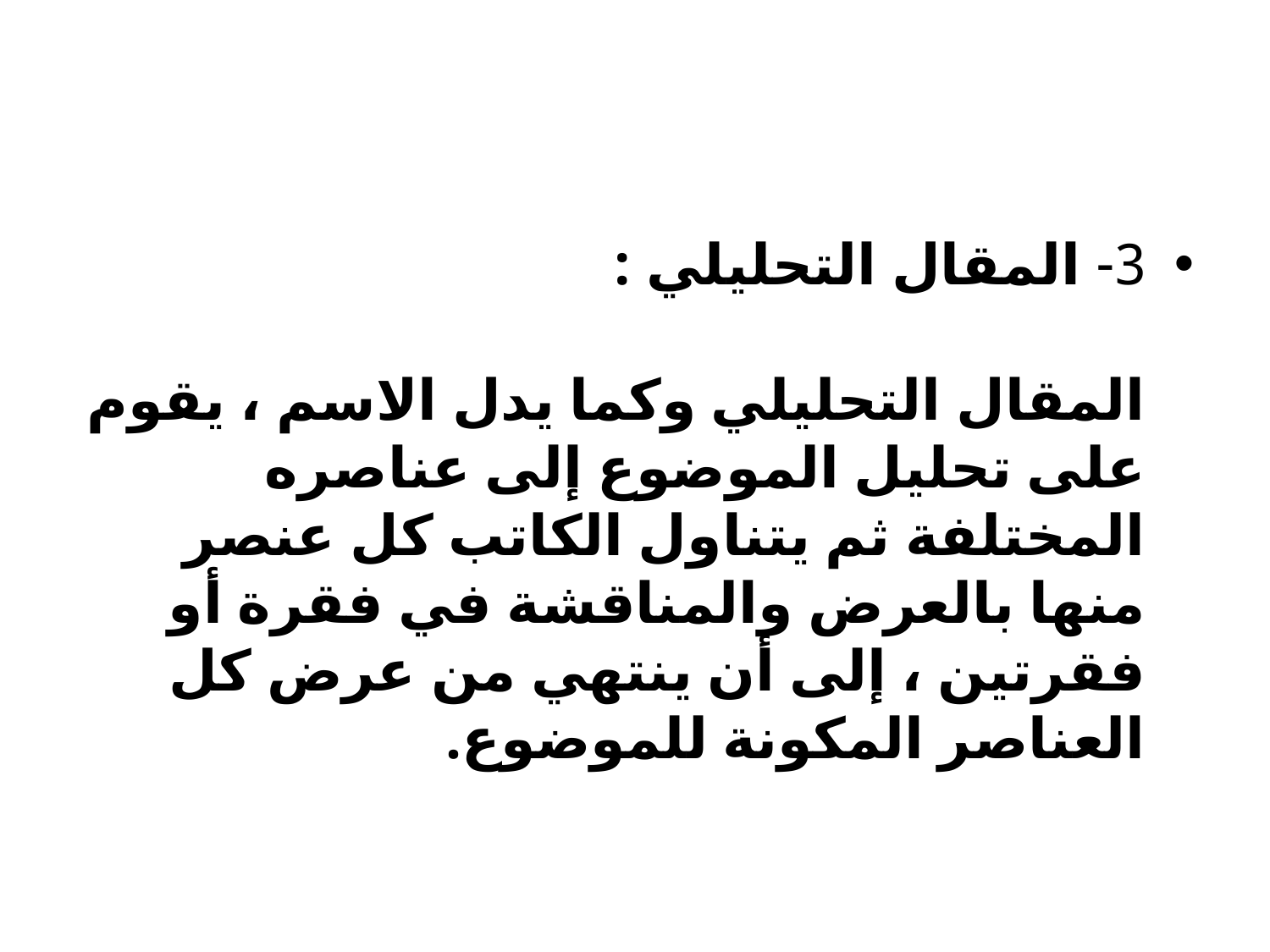

3- المقال التحليلي :
المقال التحليلي وكما يدل الاسم ، يقوم على تحليل الموضوع إلى عناصره المختلفة ثم يتناول الكاتب كل عنصر منها بالعرض والمناقشة في فقرة أو فقرتين ، إلى أن ينتهي من عرض كل العناصر المكونة للموضوع.